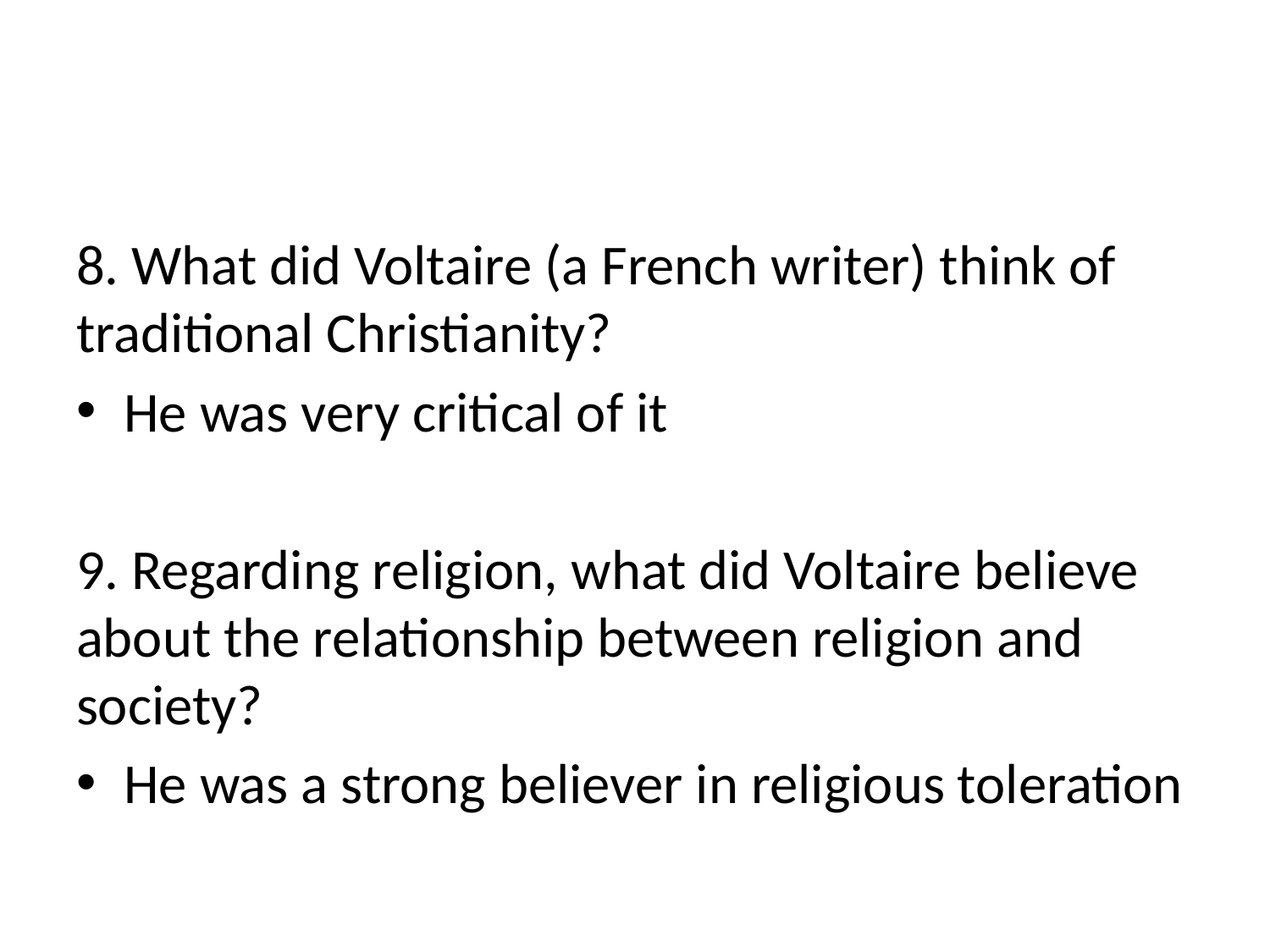

#
8. What did Voltaire (a French writer) think of traditional Christianity?
He was very critical of it

9. Regarding religion, what did Voltaire believe about the relationship between religion and society?
He was a strong believer in religious toleration